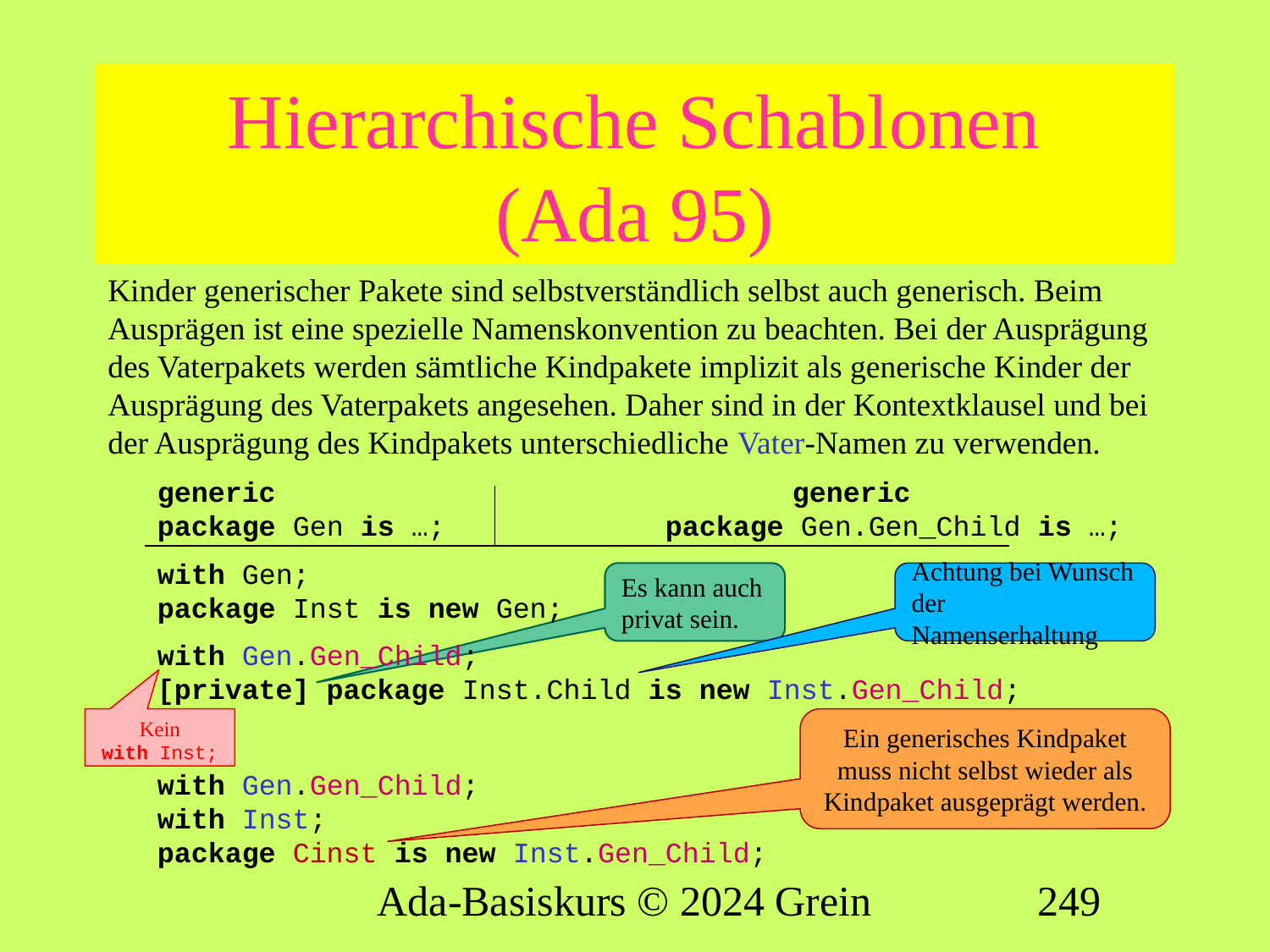

# Hierarchische Schablonen (Ada 95)
Kinder generischer Pakete sind selbstverständlich selbst auch generisch. Beim Ausprägen ist eine spezielle Namenskonvention zu beachten. Bei der Ausprägung des Vaterpakets werden sämtliche Kindpakete implizit als generische Kinder der Ausprägung des Vaterpakets angesehen. Daher sind in der Kontextklausel und bei der Ausprägung des Kindpakets unterschiedliche Vater-Namen zu verwenden.
generic					generic
package Gen is …;		package Gen.Gen_Child is …;
with Gen;
package Inst is new Gen;
with Gen.Gen_Child;
[private] package Inst.Child is new Inst.Gen_Child;

with Gen.Gen_Child;
with Inst;
package Cinst is new Inst.Gen_Child;
Es kann auch privat sein.
Achtung bei Wunsch der Namenserhaltung
Kein
with Inst;
Ein generisches Kindpaket muss nicht selbst wieder als Kindpaket ausgeprägt werden.
Ada-Basiskurs © 2024 Grein
249